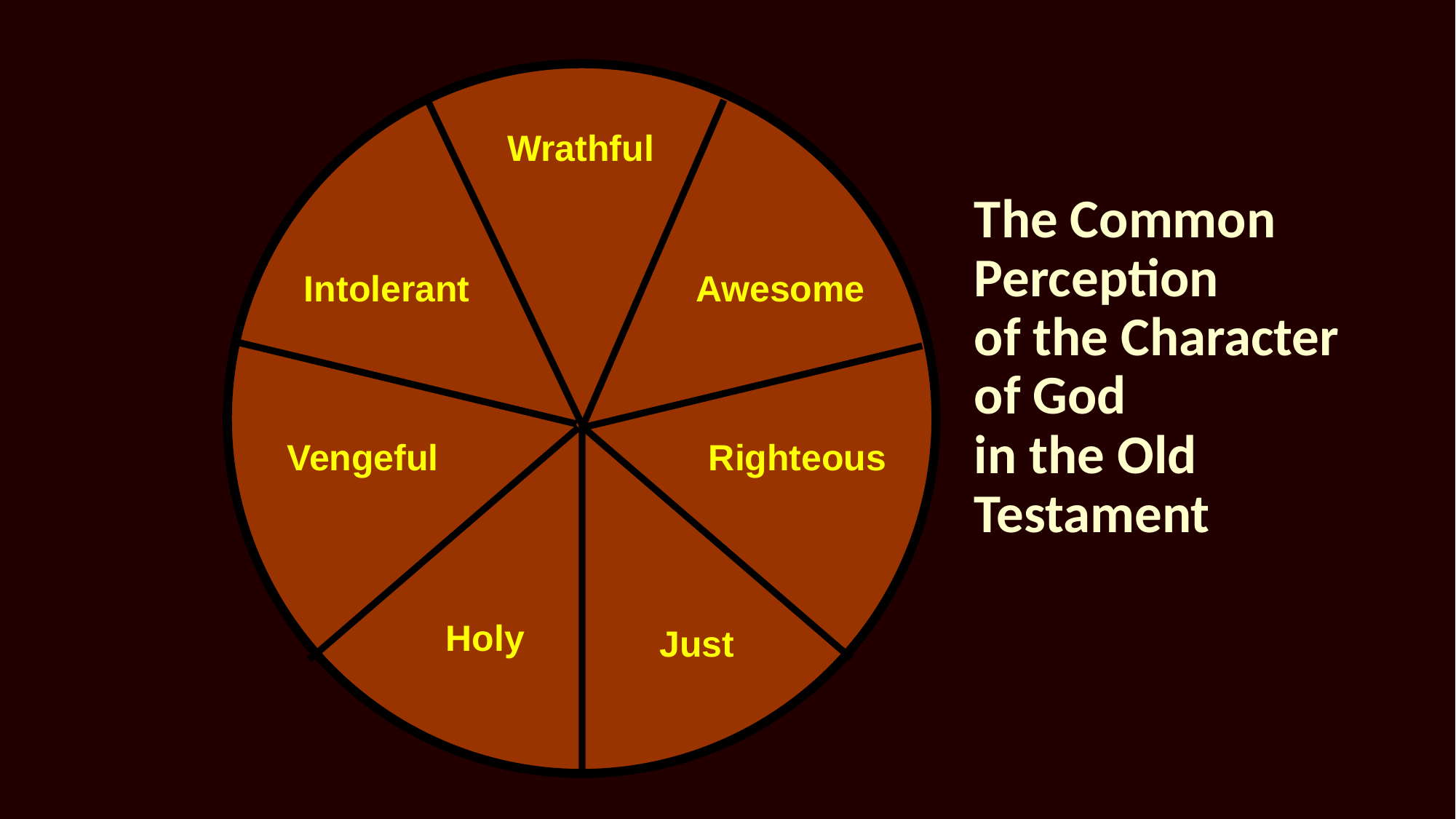

# The Common Perception of the Character of God in the Old Testament

Wrathful

Intolerant

Awesome

Vengeful

Righteous

Holy

Just